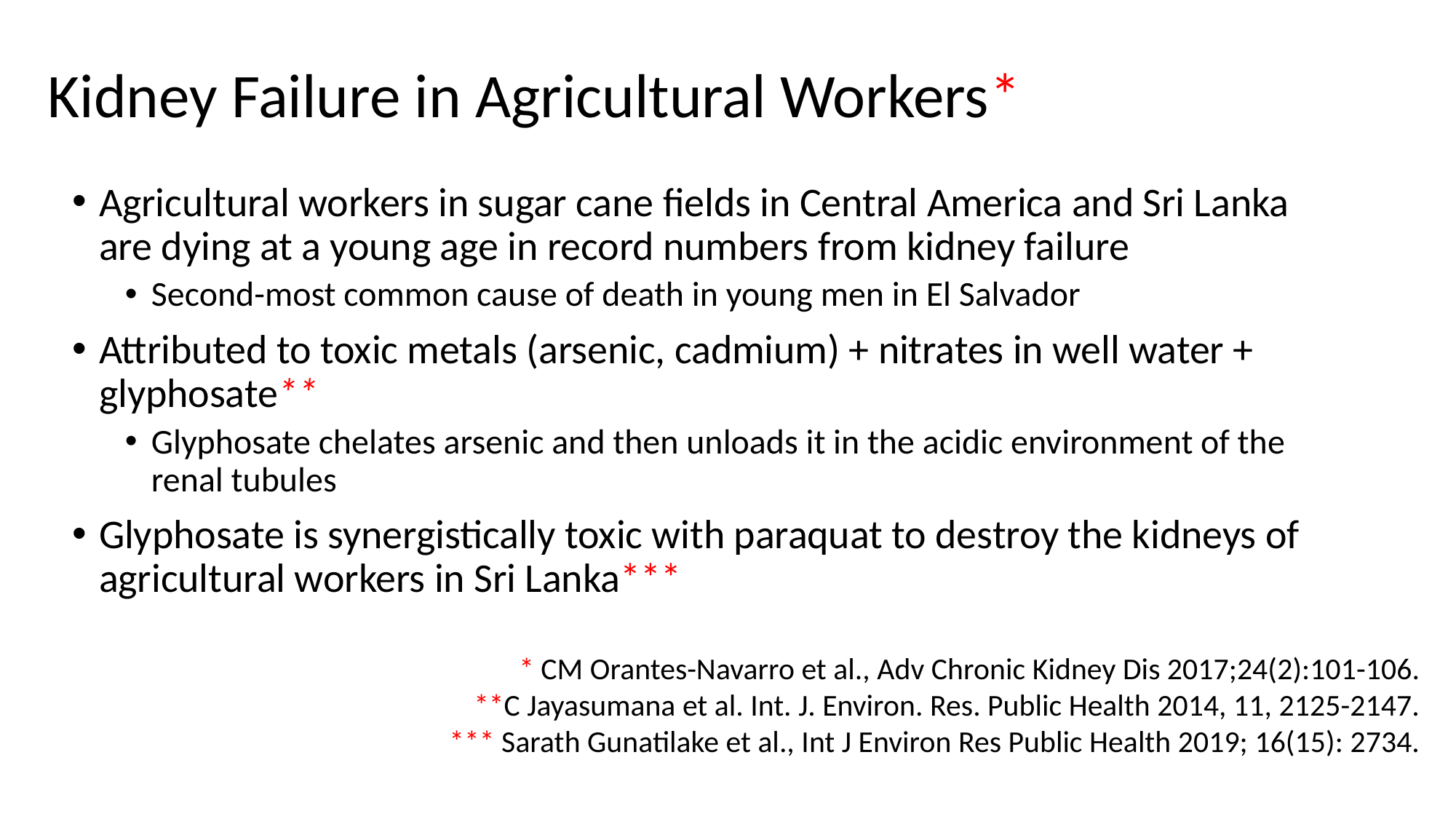

# Kidney Failure in Agricultural Workers*
Agricultural workers in sugar cane fields in Central America and Sri Lanka are dying at a young age in record numbers from kidney failure
Second-most common cause of death in young men in El Salvador
Attributed to toxic metals (arsenic, cadmium) + nitrates in well water + glyphosate**
Glyphosate chelates arsenic and then unloads it in the acidic environment of the renal tubules
Glyphosate is synergistically toxic with paraquat to destroy the kidneys of agricultural workers in Sri Lanka***
* CM Orantes-Navarro et al., Adv Chronic Kidney Dis 2017;24(2):101-106.
**C Jayasumana et al. Int. J. Environ. Res. Public Health 2014, 11, 2125-2147.
*** Sarath Gunatilake et al., Int J Environ Res Public Health 2019; 16(15): 2734.